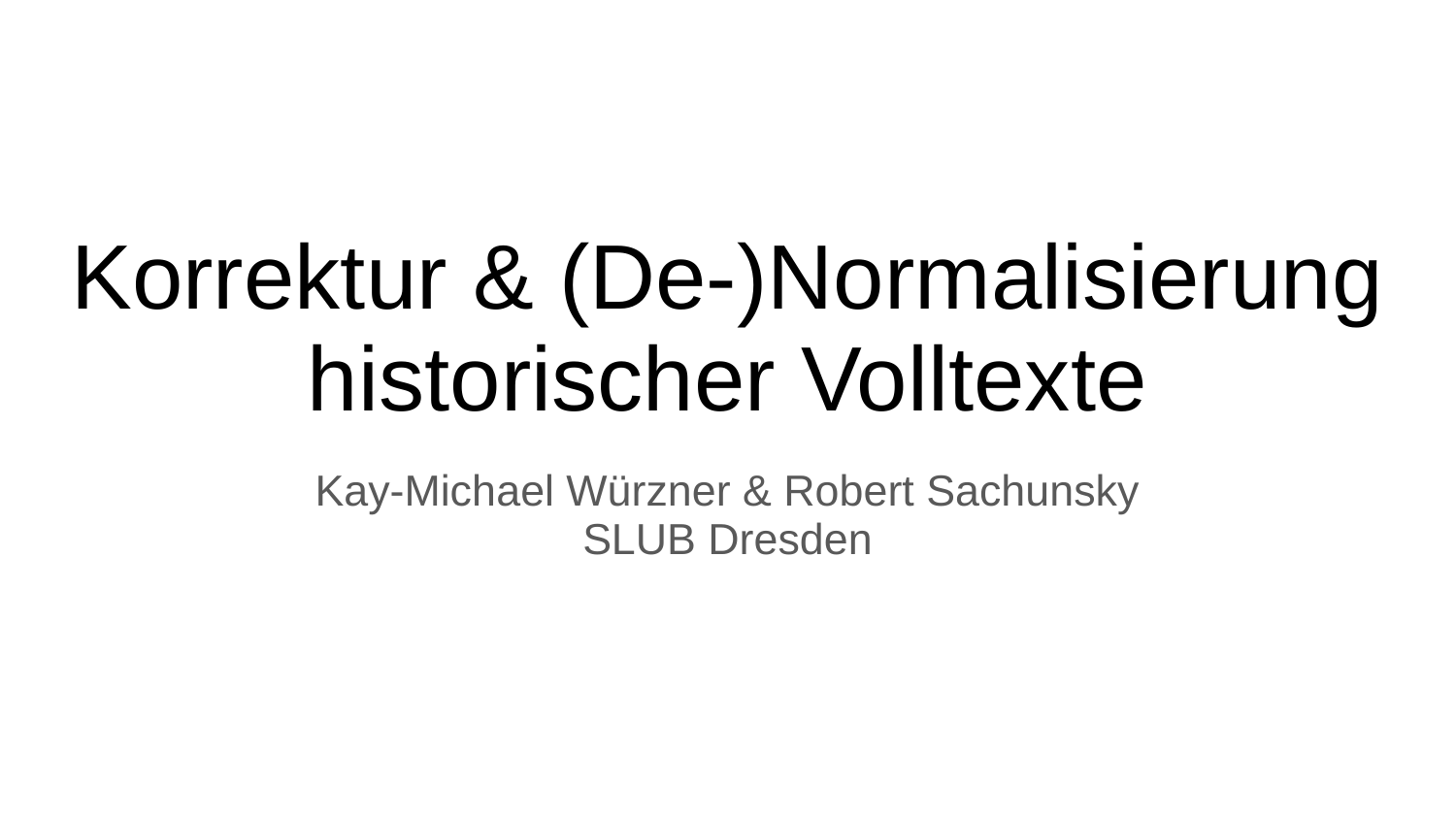

# Korrektur & (De-)Normalisierung historischer Volltexte
Kay-Michael Würzner & Robert Sachunsky
SLUB Dresden